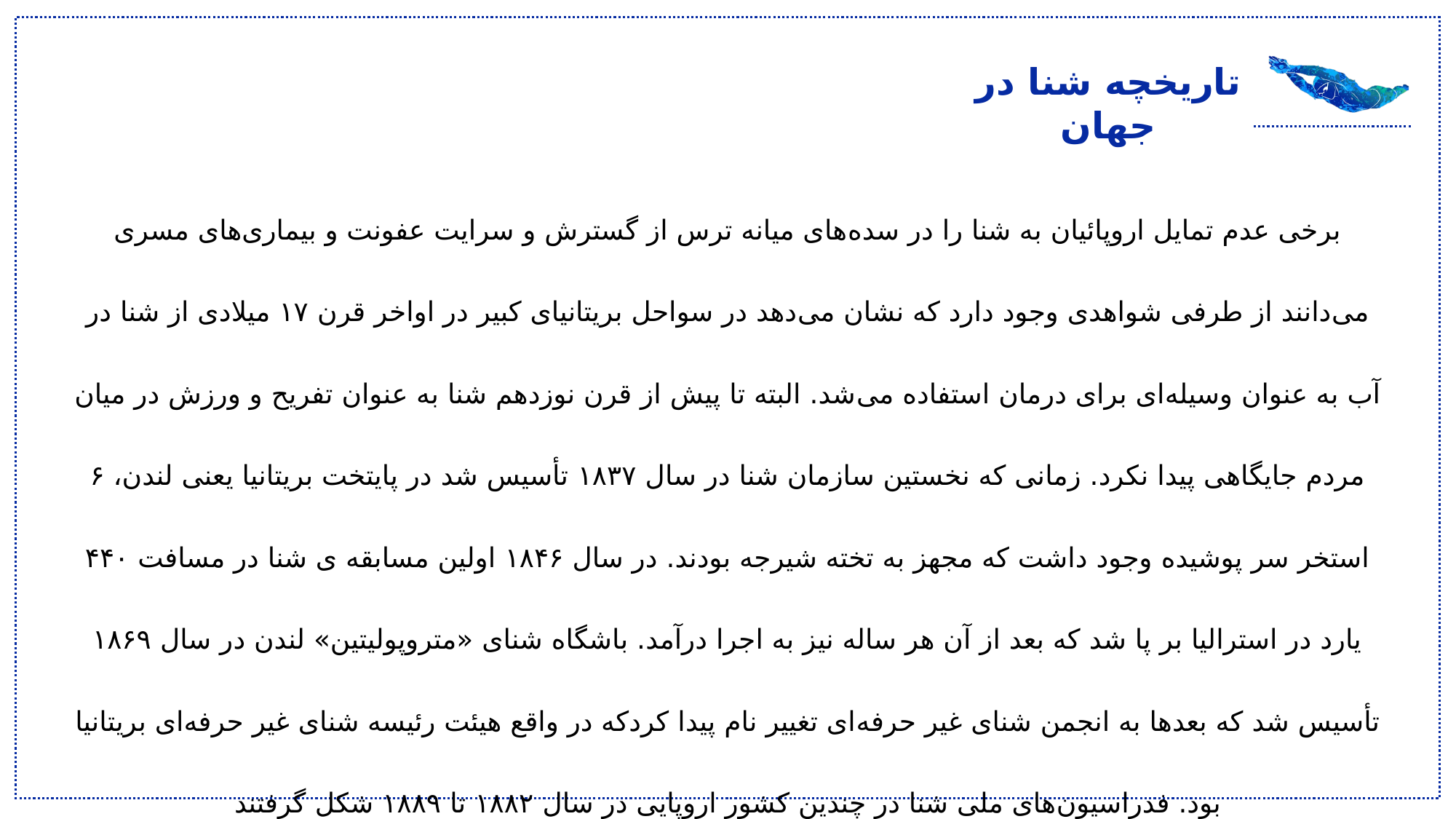

تاریخچه شنا در جهان
برخی عدم تمایل اروپائیان به شنا را در سده‌های میانه ترس از گسترش و سرایت عفونت و بیماری‌های مسری می‌دانند از طرفی شواهدی وجود دارد که نشان می‌دهد در سواحل بریتانیای کبیر در اواخر قرن ۱۷ میلادی از شنا در آب به عنوان وسیله‌ای برای درمان استفاده می‌شد. البته تا پیش از قرن نوزدهم شنا به عنوان تفریح و ورزش در میان مردم جایگاهی پیدا نکرد. زمانی که نخستین سازمان شنا در سال ۱۸۳۷ تأسیس شد در پایتخت بریتانیا یعنی لندن، ۶ استخر سر پوشیده وجود داشت که مجهز به تخته شیرجه بودند. در سال ۱۸۴۶ اولین مسابقه ی شنا در مسافت ۴۴۰ یارد در استرالیا بر پا شد که بعد از آن هر ساله نیز به اجرا درآمد. باشگاه شنای «متروپولیتین» لندن در سال ۱۸۶۹ تأسیس شد که بعدها به انجمن شنای غیر حرفه‌ای تغییر نام پیدا کردکه در واقع هیئت رئیسه شنای غیر حرفه‌ای بریتانیا بود. فدراسیون‌های ملی شنا در چندین کشور اروپایی در سال ۱۸۸۲ تا ۱۸۸۹ شکل گرفتند